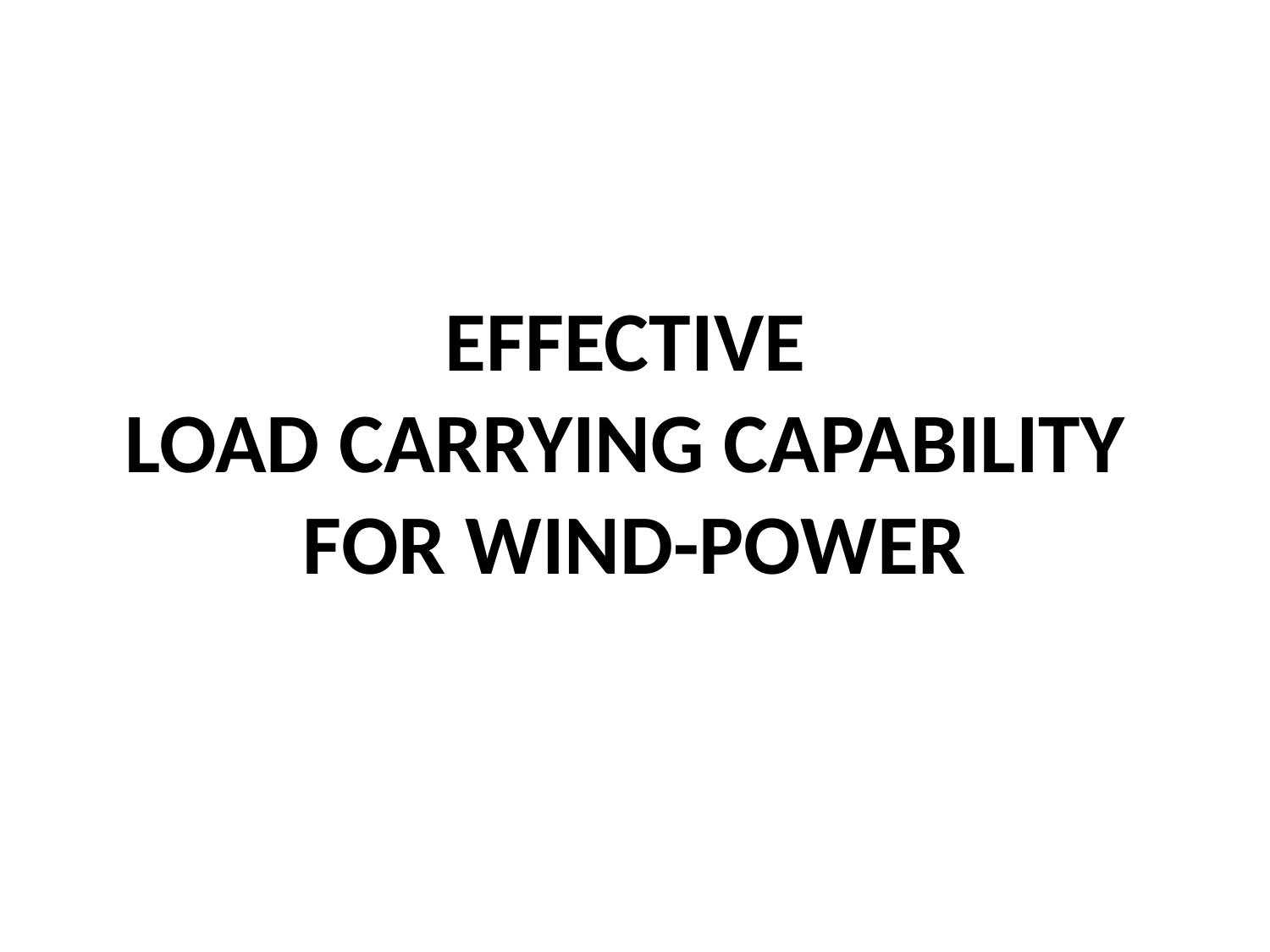

# EFFECTIVE LOAD CARRYING CAPABILITY FOR WIND-POWER